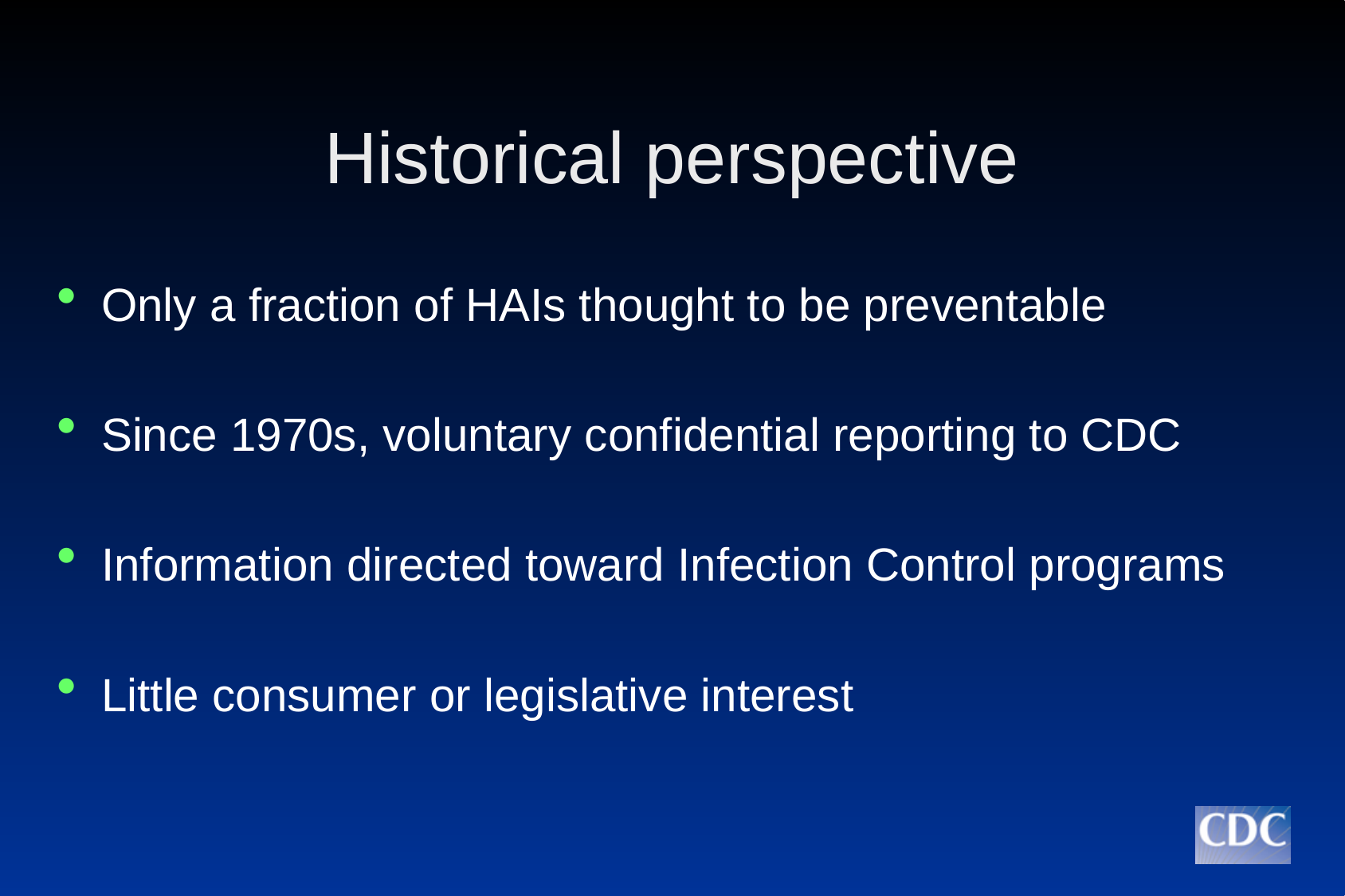

# Historical perspective
Only a fraction of HAIs thought to be preventable

Since 1970s, voluntary confidential reporting to CDC

Information directed toward Infection Control programs

Little consumer or legislative interest